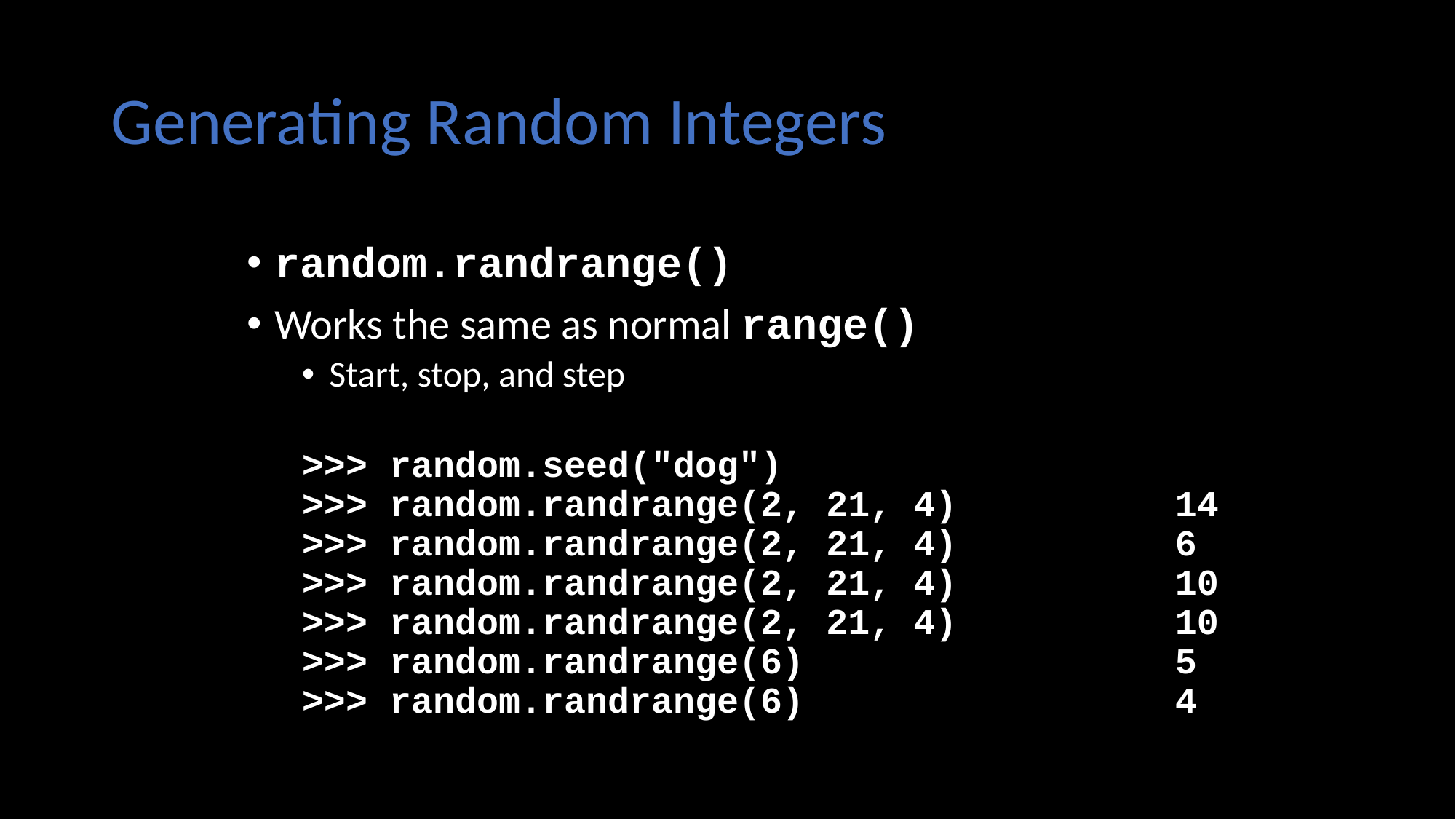

# Generating Random Integers
random.randrange()
Works the same as normal range()
Start, stop, and step

>>> random.seed("dog")
>>> random.randrange(2, 21, 4)		14
>>> random.randrange(2, 21, 4)		6
>>> random.randrange(2, 21, 4)		10
>>> random.randrange(2, 21, 4)		10
>>> random.randrange(6)				5
>>> random.randrange(6)				4